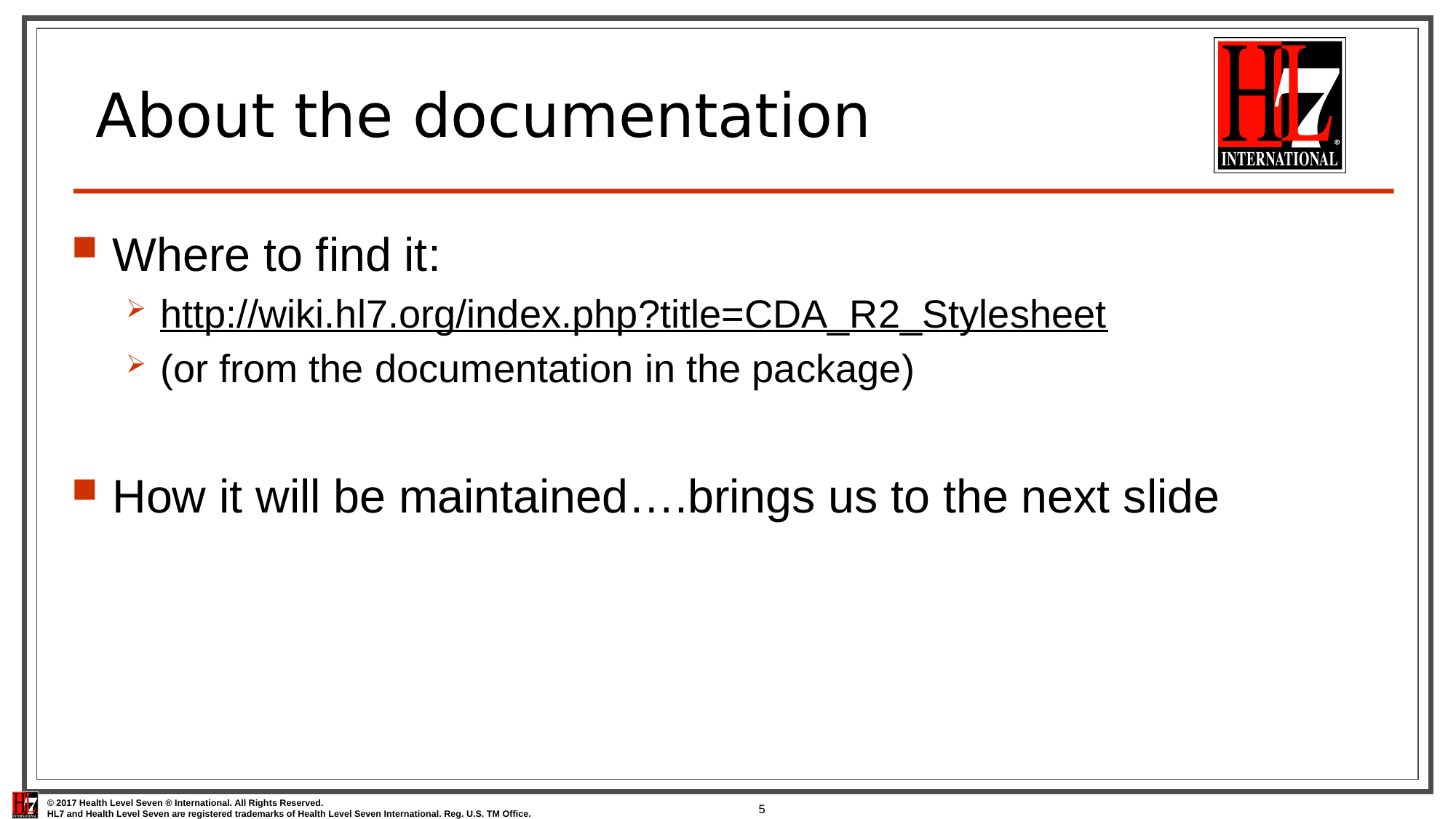

# About the documentation
Where to find it:
http://wiki.hl7.org/index.php?title=CDA_R2_Stylesheet
(or from the documentation in the package)

How it will be maintained….brings us to the next slide
5